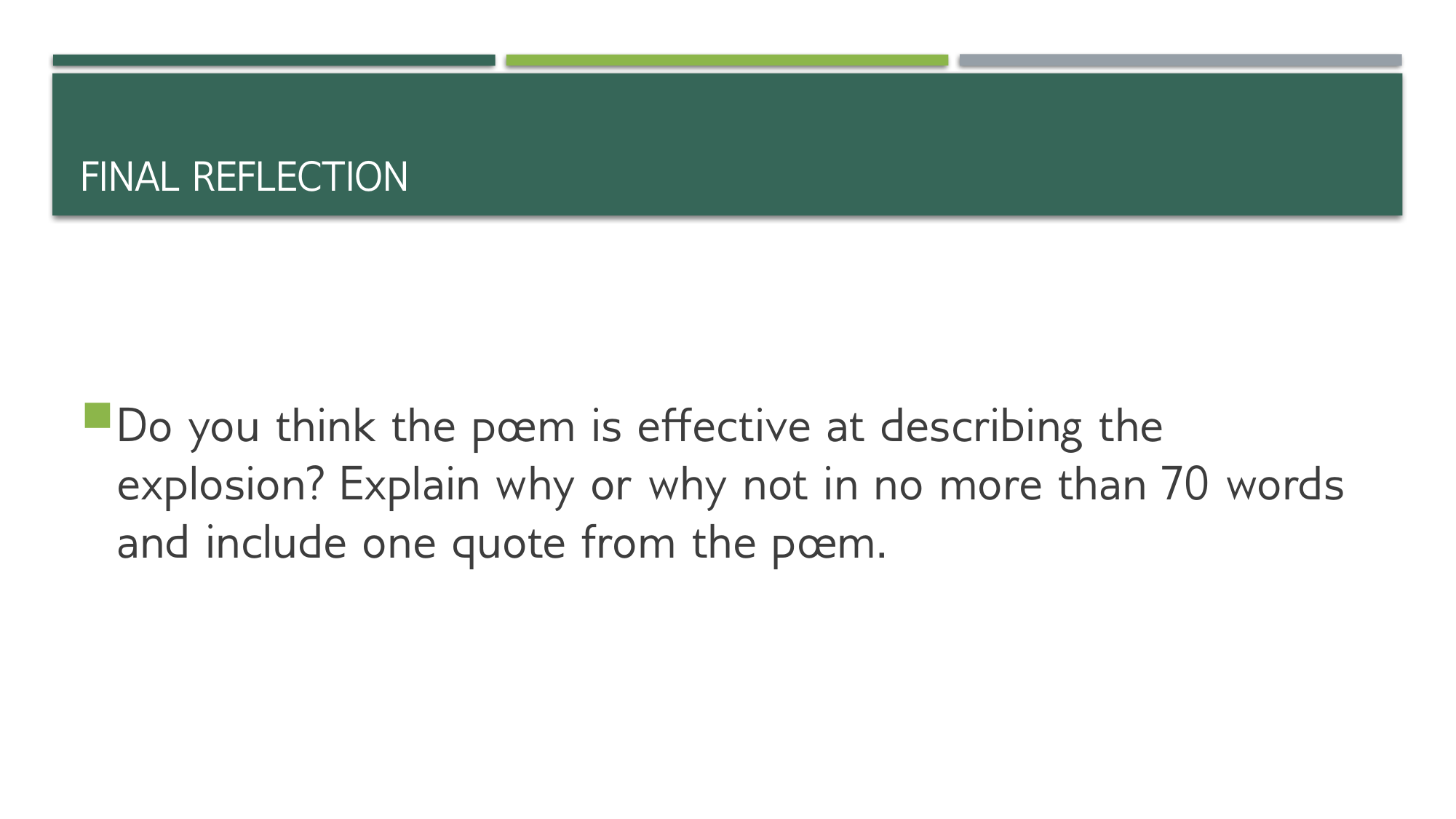

# Final Reflection
Do you think the poem is effective at describing the explosion? Explain why or why not in no more than 70 words and include one quote from the poem.